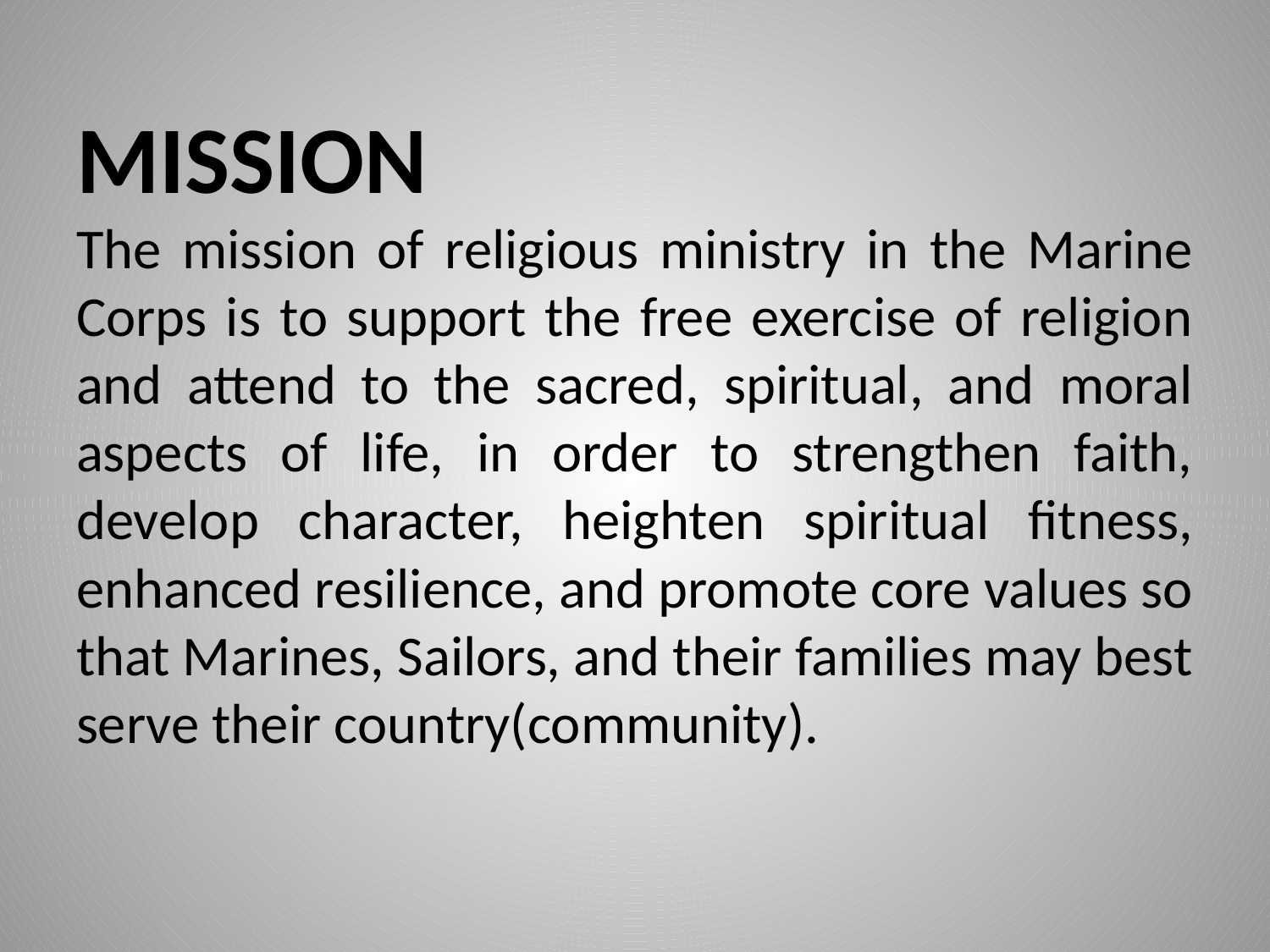

# MISSION The mission of religious ministry in the Marine Corps is to support the free exercise of religion and attend to the sacred, spiritual, and moral aspects of life, in order to strengthen faith, develop character, heighten spiritual fitness, enhanced resilience, and promote core values so that Marines, Sailors, and their families may best serve their country(community).